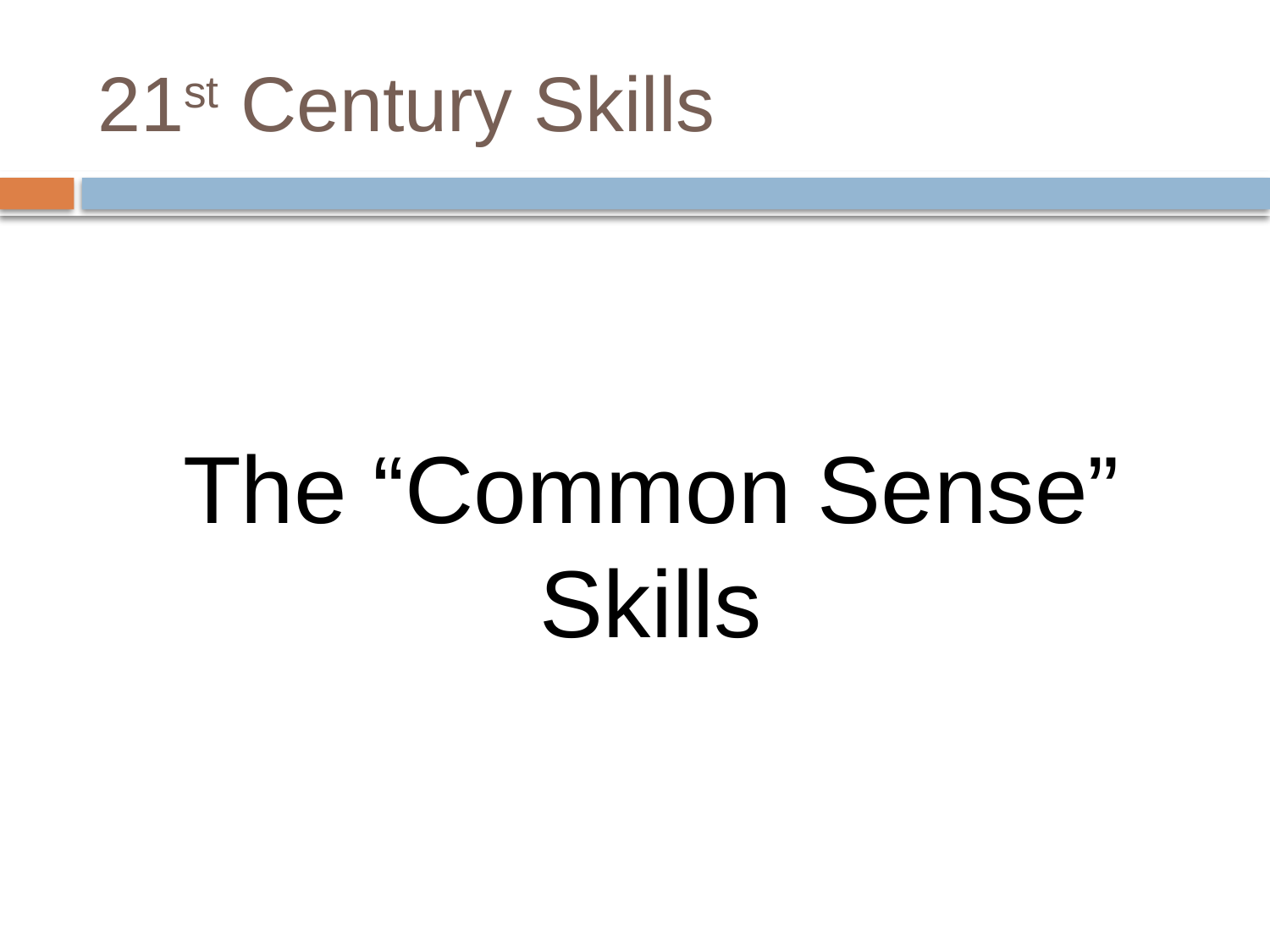

# 21st Century Skills

The “Common Sense” Skills